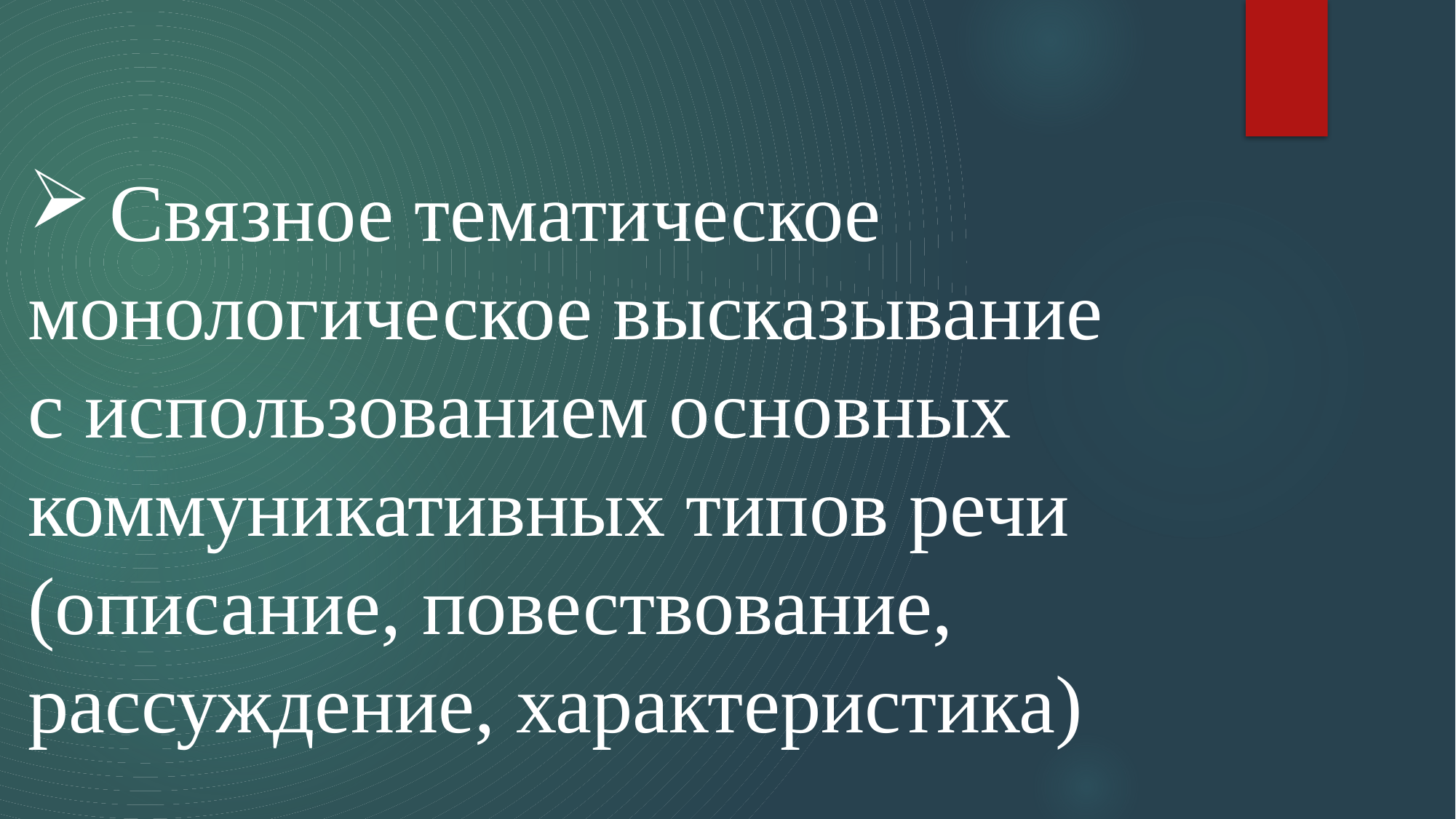

Связное тематическое
монологическое высказывание
с использованием основных
коммуникативных типов речи
(описание, повествование,
рассуждение, характеристика)

Связное тематическое
монологическое высказывание –
передача основного
содержания увиденного с
выражением своего
отношения, оценки,
аргументации
(сравнение двух фотографий)